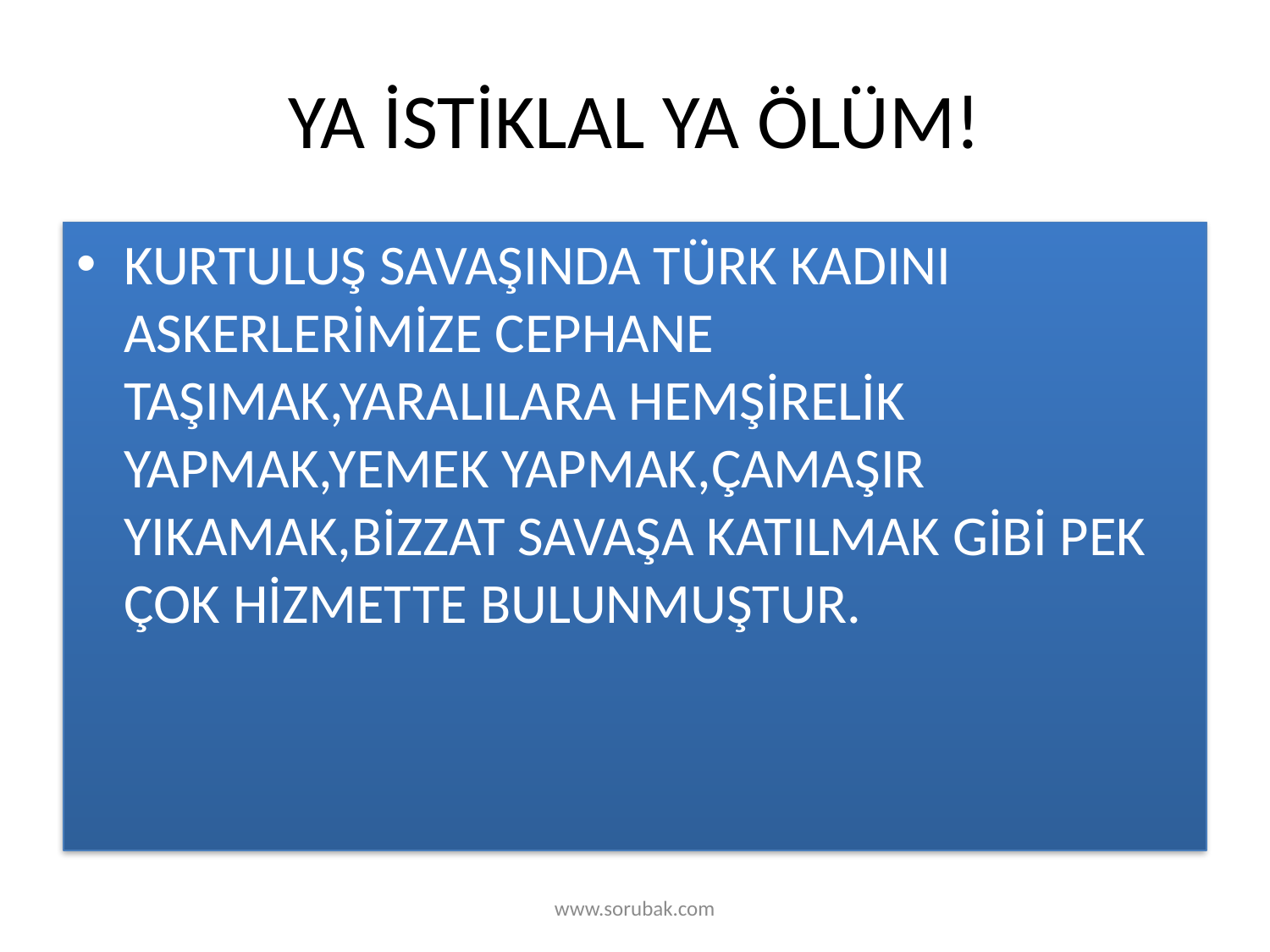

# YA İSTİKLAL YA ÖLÜM!
KURTULUŞ SAVAŞINDA TÜRK KADINI ASKERLERİMİZE CEPHANE TAŞIMAK,YARALILARA HEMŞİRELİK YAPMAK,YEMEK YAPMAK,ÇAMAŞIR YIKAMAK,BİZZAT SAVAŞA KATILMAK GİBİ PEK ÇOK HİZMETTE BULUNMUŞTUR.
www.sorubak.com